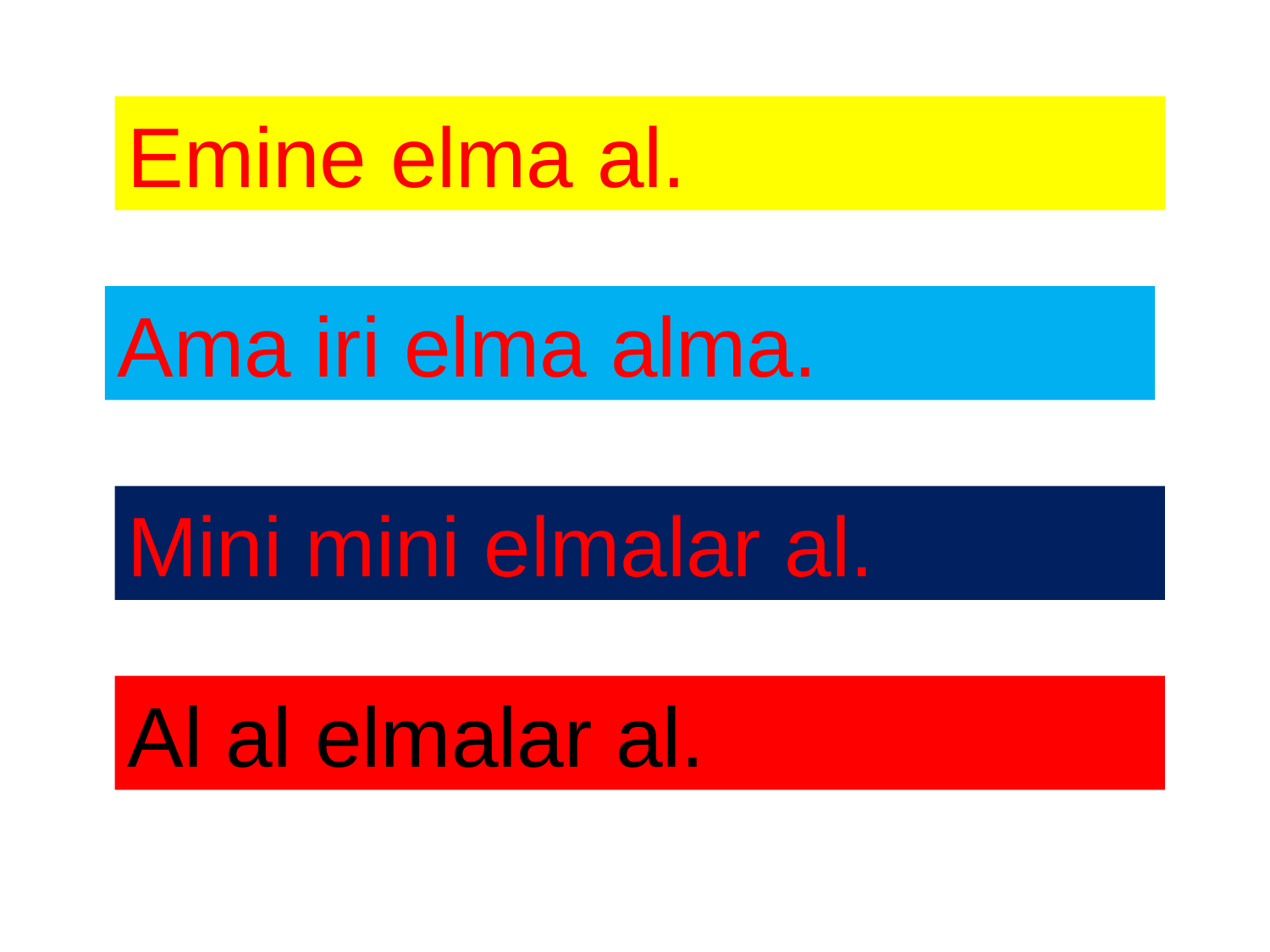

Emine elma al.
Ama iri elma alma.
Mini mini elmalar al.
Al al elmalar al.